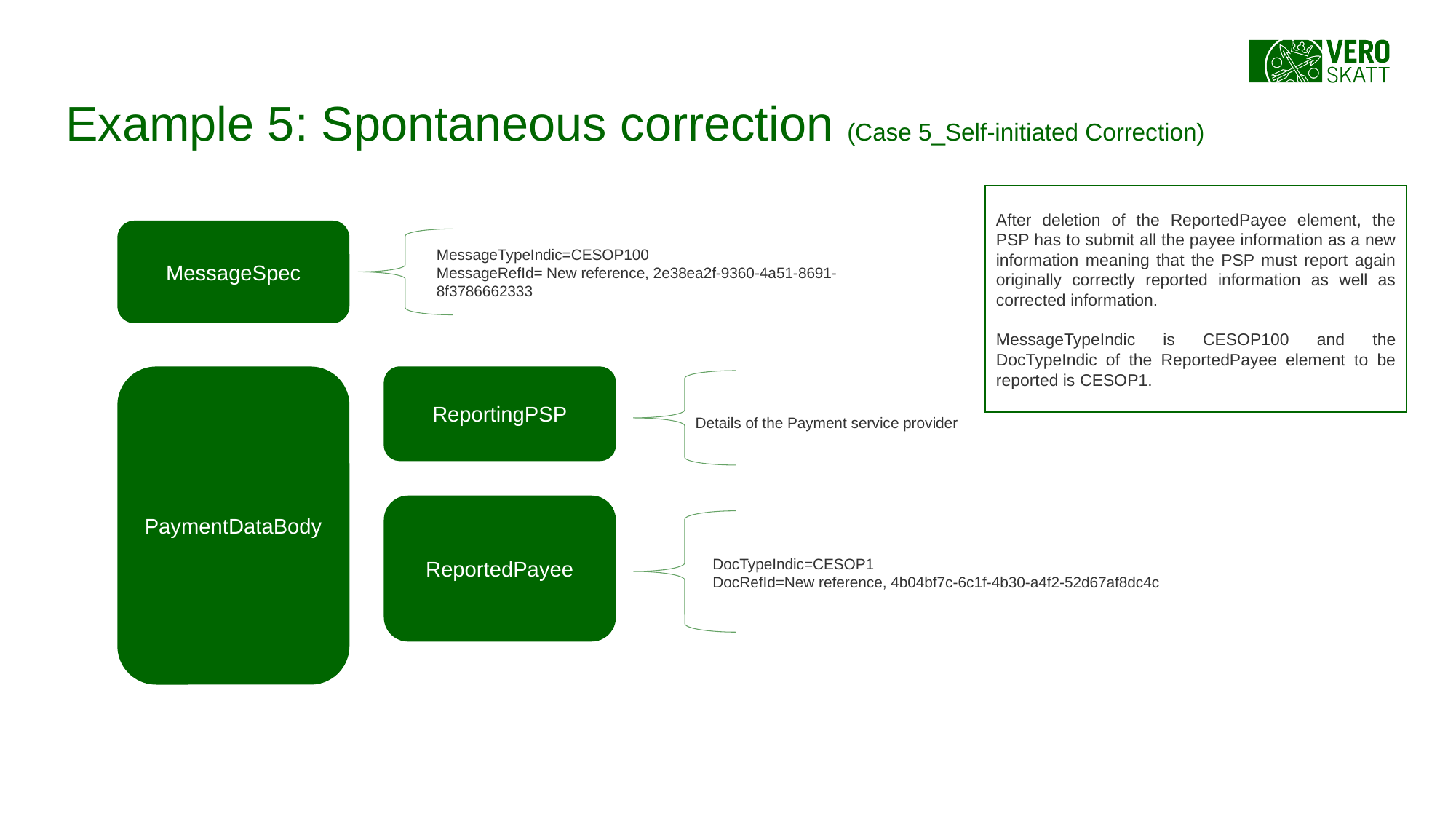

# Example 5: Spontaneous correction (Case 5_Self-initiated Correction)
After deletion of the ReportedPayee element, the PSP has to submit all the payee information as a new information meaning that the PSP must report again originally correctly reported information as well as corrected information.

MessageTypeIndic is CESOP100 and the DocTypeIndic of the ReportedPayee element to be reported is CESOP1.

MessageSpec

MessageTypeIndic=CESOP100
MessageRefId= New reference, 2e38ea2f-9360-4a51-8691-8f3786662333
PaymentDataBody
ReportingPSP

Details of the Payment service provider
ReportedPayee

DocTypeIndic=CESOP1
DocRefId=New reference, 4b04bf7c-6c1f-4b30-a4f2-52d67af8dc4c